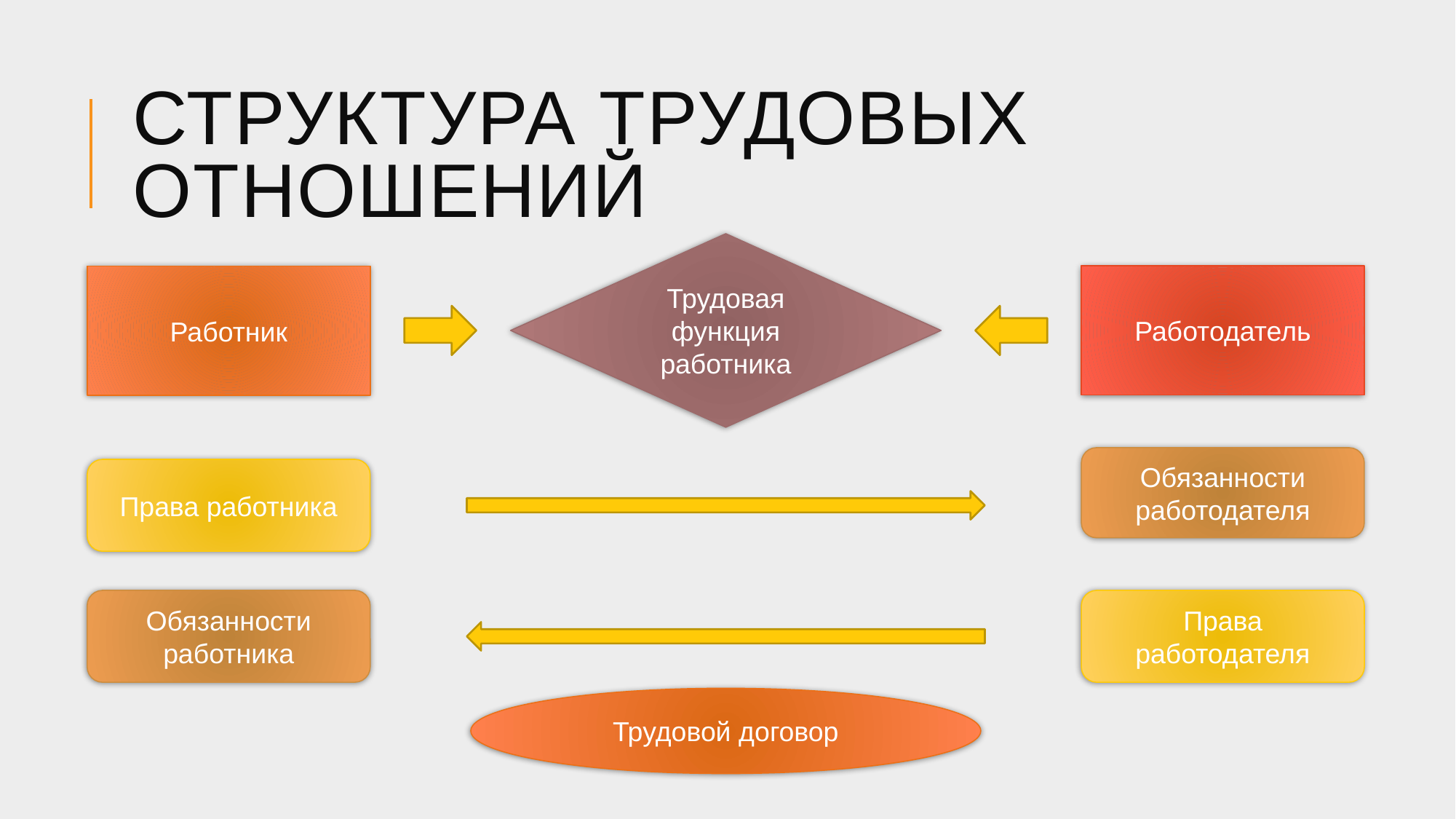

# Структура трудовых отношений
Трудовая функция работника
Работодатель
Работник

Обязанности работодателя
Права работника

Права работодателя
Обязанности работника

Трудовой договор